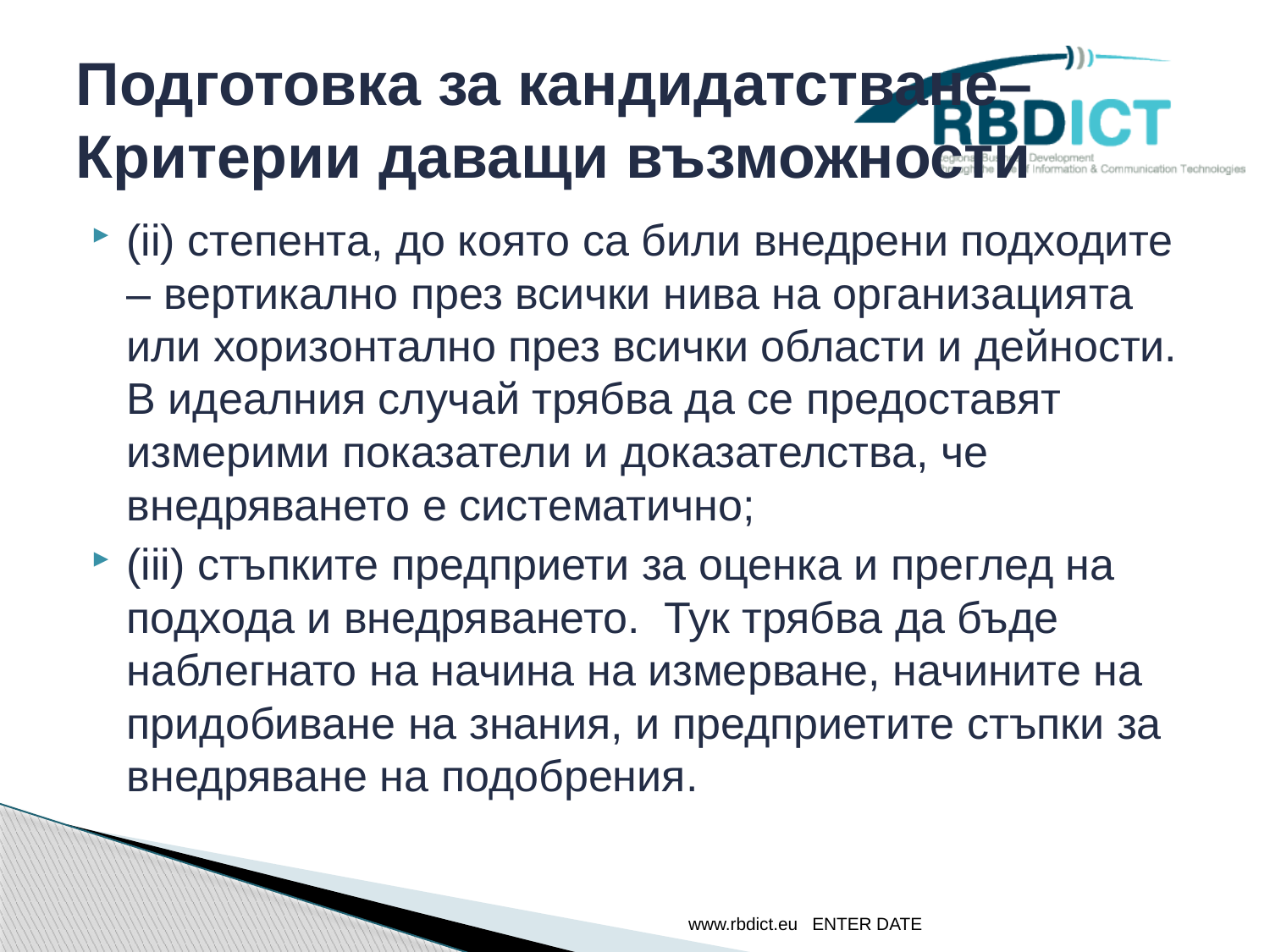

# Подготовка за кандидатстване– Критерии даващи възможности
(ii) степента, до която са били внедрени подходите – вертикално през всички нива на организацията или хоризонтално през всички области и дейности. В идеалния случай трябва да се предоставят измерими показатели и доказателства, че внедряването е систематично;
(iii) стъпките предприети за оценка и преглед на подхода и внедряването.  Тук трябва да бъде наблегнато на начина на измерване, начините на придобиване на знания, и предприетите стъпки за внедряване на подобрения.
www.rbdict.eu   ENTER DATE